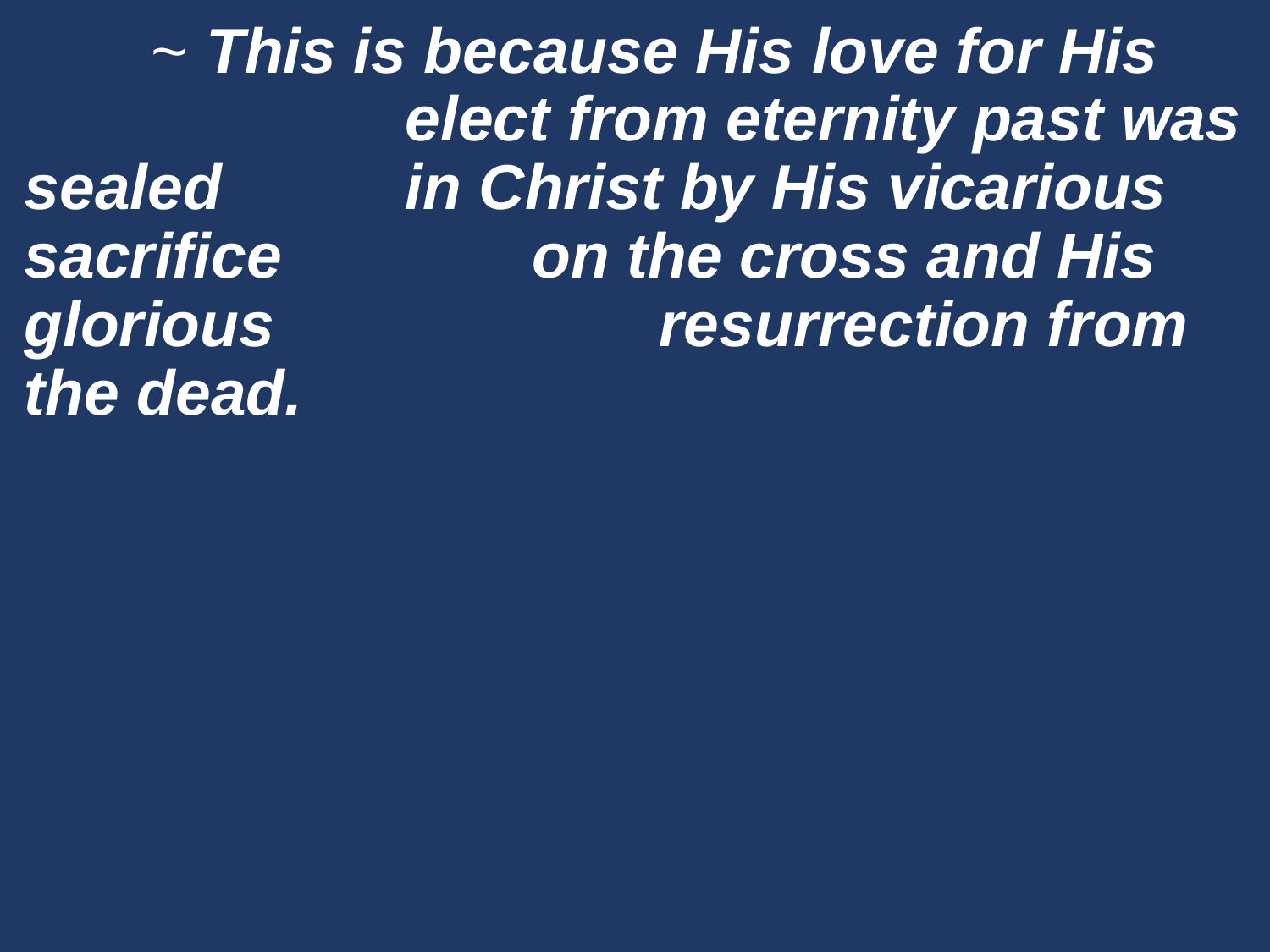

~ This is because His love for His 			elect from eternity past was sealed 		in Christ by His vicarious sacrifice 		on the cross and His glorious 			resurrection from the dead.